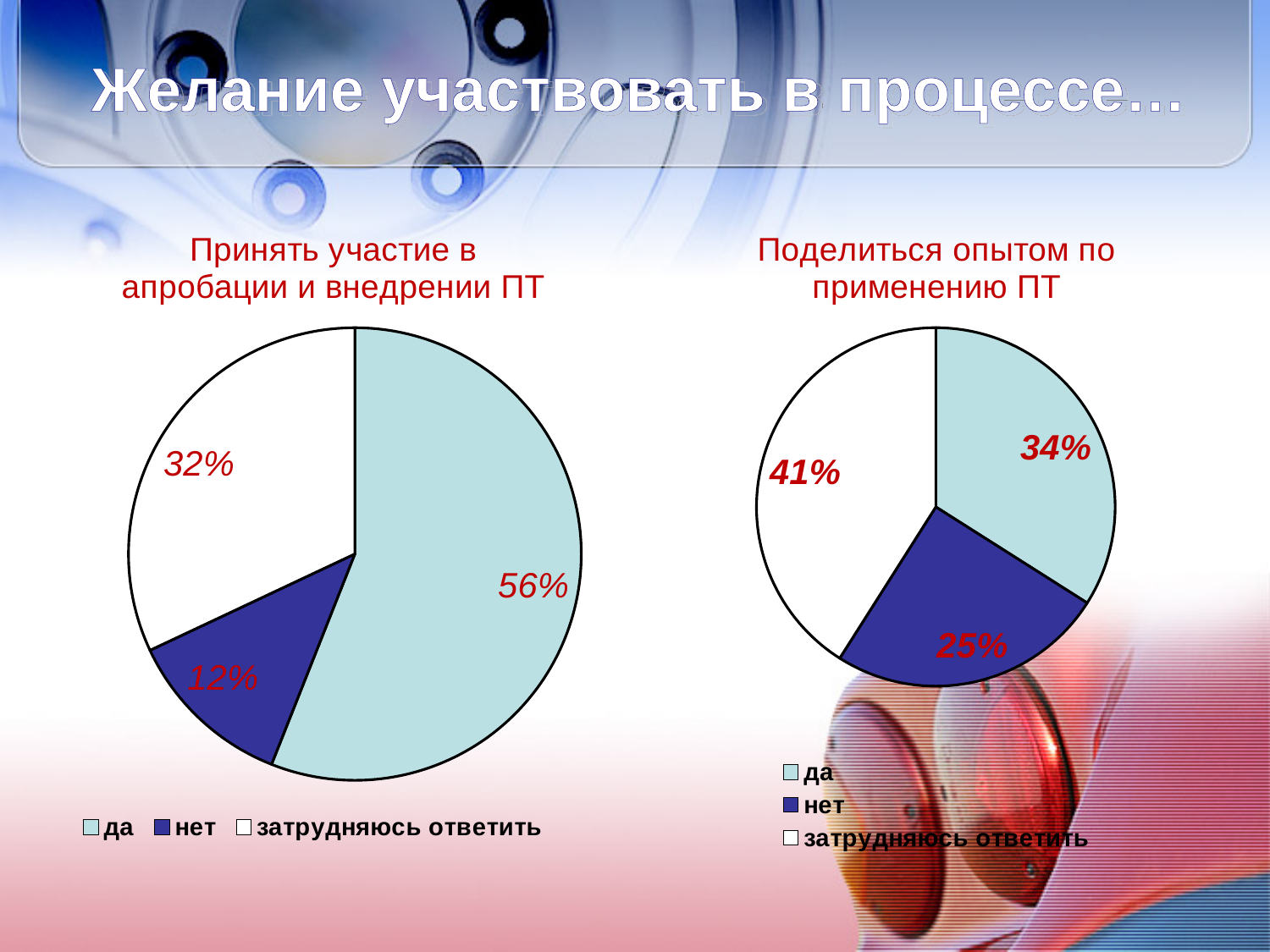

# Желание участвовать в процессе…

### Chart:

| Category | Принять участие в апробации и внедрении ПТ |
|---|---|
| да | 0.56 |
| нет | 0.12 |
| затрудняюсь ответить | 0.32 |

### Chart:

| Category | Поделиться опытом по применению ПТ |
|---|---|
| да | 0.34 |
| нет | 0.25 |
| затрудняюсь ответить | 0.41 |